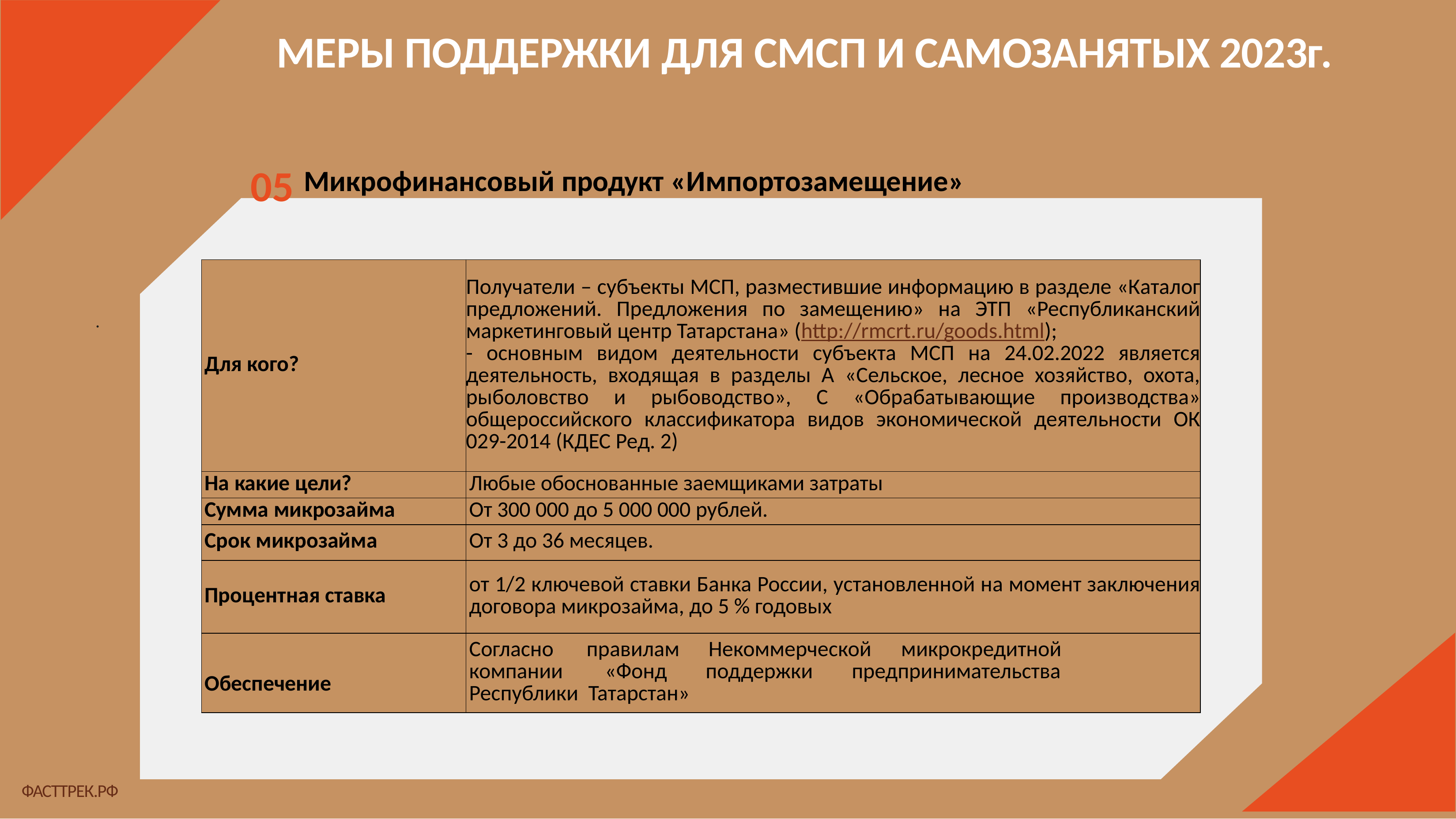

МЕРЫ ПОДДЕРЖКИ ДЛЯ СМСП И САМОЗАНЯТЫХ 2023г.
05 Микрофинансовый продукт «Импортозамещение»

| Для кого? | Получатели – субъекты МСП, разместившие информацию в разделе «Каталог предложений. Предложения по замещению» на ЭТП «Республиканский маркетинговый центр Татарстана» (http://rmcrt.ru/goods.html); - основным видом деятельности субъекта МСП на 24.02.2022 является деятельность, входящая в разделы А «Сельское, лесное хозяйство, охота, рыболовство и рыбоводство», С «Обрабатывающие производства» общероссийского классификатора видов экономической деятельности ОК 029-2014 (КДЕС Ред. 2) |
| --- | --- |
| На какие цели? | Любые обоснованные заемщиками затраты |
| Сумма микрозайма | От 300 000 до 5 000 000 рублей. |
| Срок микрозайма | От 3 до 36 месяцев. |
| Процентная ставка | от 1/2 ключевой ставки Банка России, установленной на момент заключения договора микрозайма, до 5 % годовых |
| Обеспечение | Согласно правилам Некоммерческой микрокредитной компании «Фонд поддержки предпринимательства Республики Татарстан» |
.
ФАСТТРЕК.РФ